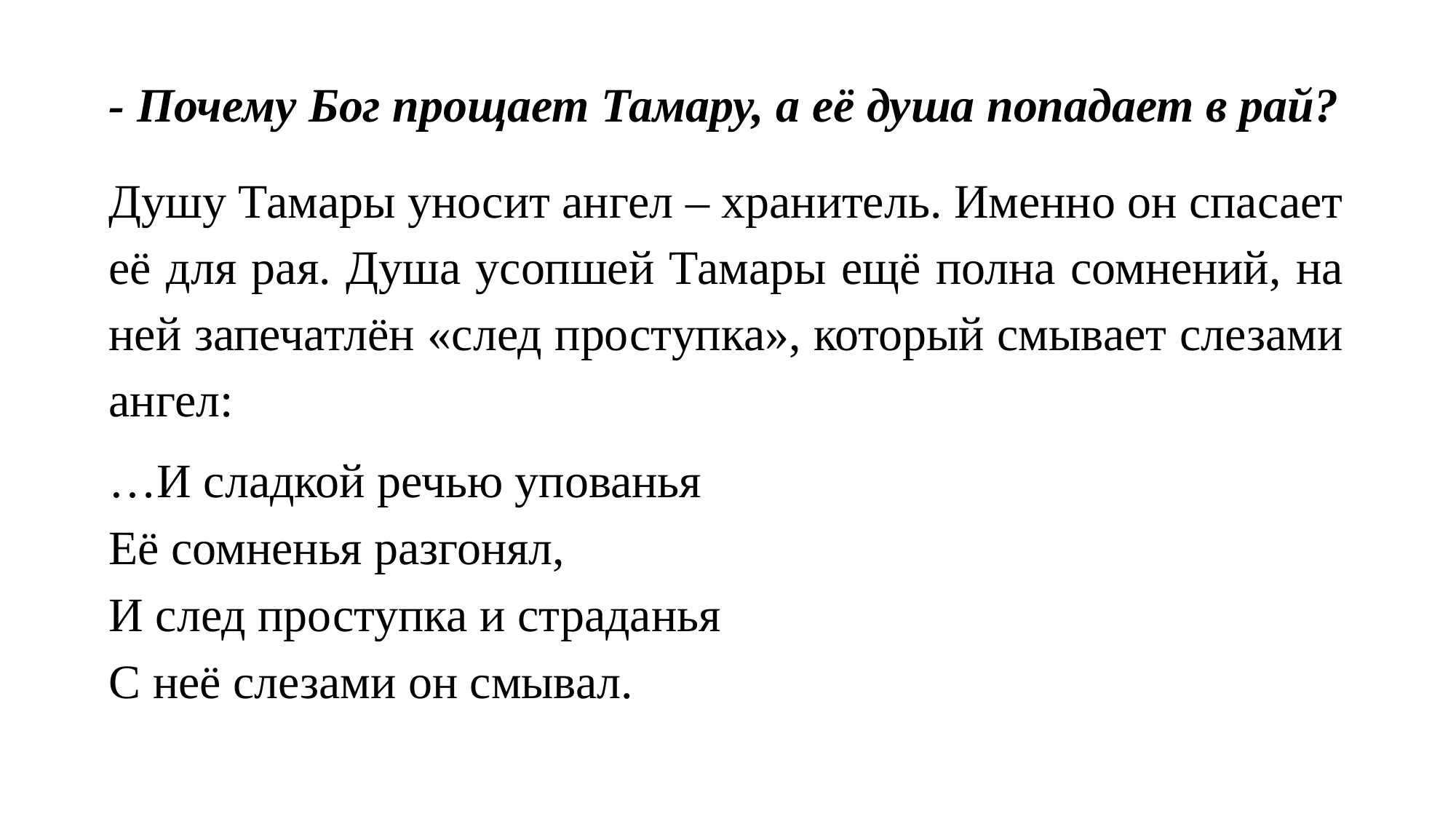

#
- Почему Бог прощает Тамару, а её душа попадает в рай?
Душу Тамары уносит ангел – хранитель. Именно он спасает её для рая. Душа усопшей Тамары ещё полна сомнений, на ней запечатлён «след проступка», который смывает слезами ангел:
…И сладкой речью упованья
Её сомненья разгонял,
И след проступка и страданья
С неё слезами он смывал.